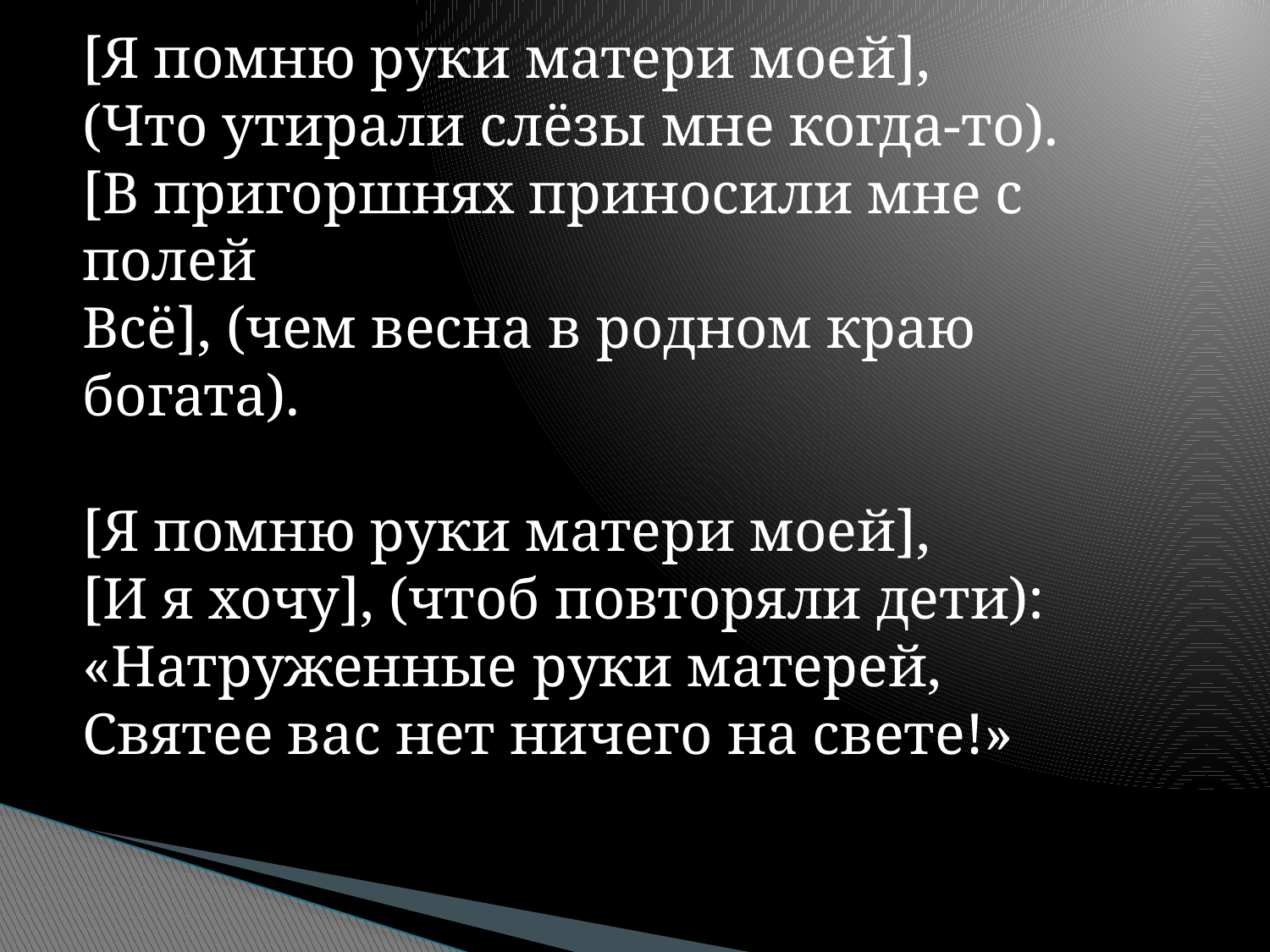

[Я помню руки матери моей],
(Что утирали слёзы мне когда-то).
[В пригоршнях приносили мне с полей
Всё], (чем весна в родном краю богата).

[Я помню руки матери моей],
[И я хочу], (чтоб повторяли дети):
«Натруженные руки матерей,
Святее вас нет ничего на свете!»